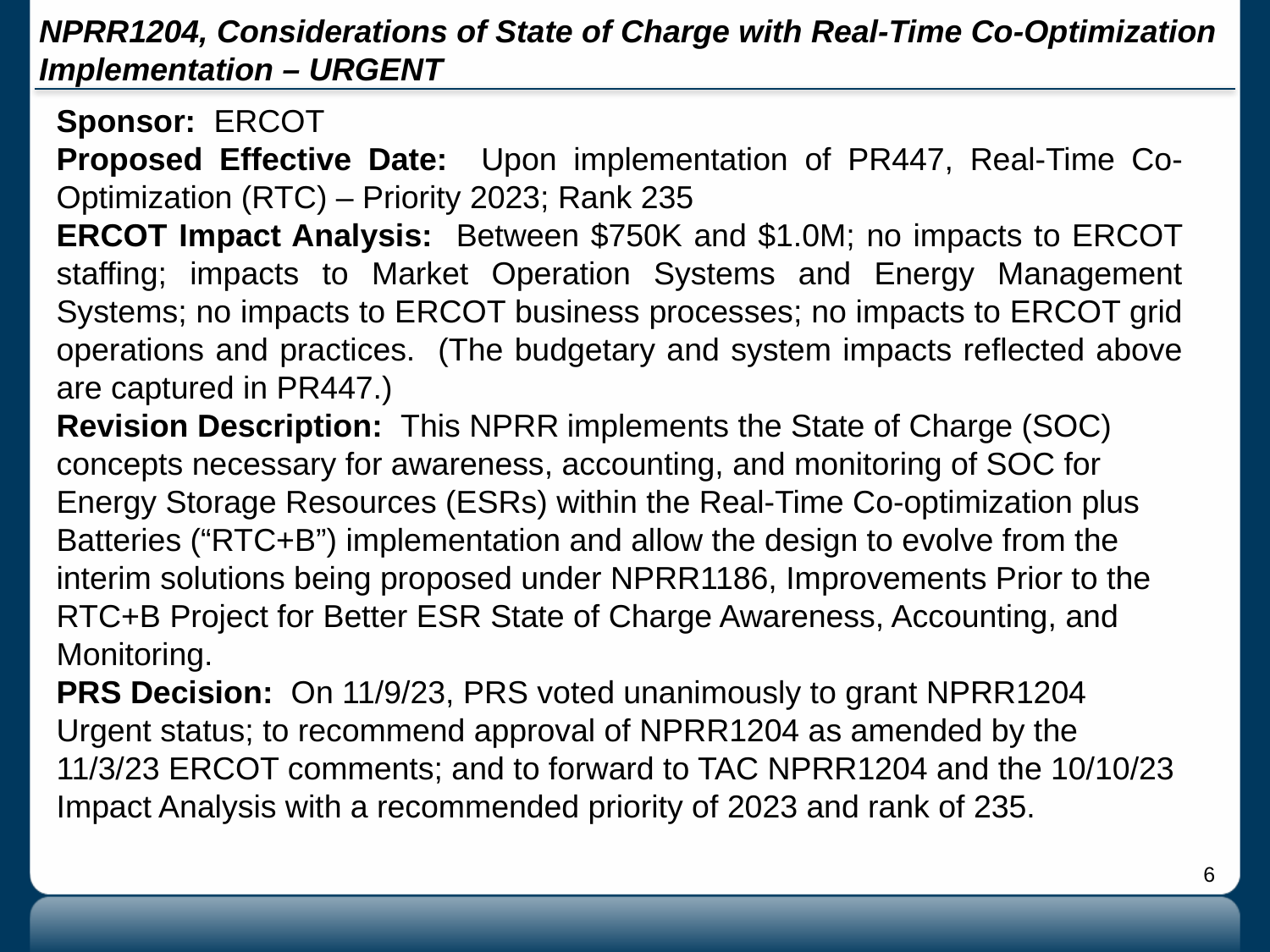

# NPRR1204, Considerations of State of Charge with Real-Time Co-Optimization Implementation – URGENT
Sponsor:  ERCOT
Proposed Effective Date:  Upon implementation of PR447, Real-Time Co-Optimization (RTC) – Priority 2023; Rank 235
ERCOT Impact Analysis:  Between $750K and $1.0M; no impacts to ERCOT staffing; impacts to Market Operation Systems and Energy Management Systems; no impacts to ERCOT business processes; no impacts to ERCOT grid operations and practices.  (The budgetary and system impacts reflected above are captured in PR447.)
Revision Description:  This NPRR implements the State of Charge (SOC) concepts necessary for awareness, accounting, and monitoring of SOC for Energy Storage Resources (ESRs) within the Real-Time Co-optimization plus Batteries (“RTC+B”) implementation and allow the design to evolve from the interim solutions being proposed under NPRR1186, Improvements Prior to the RTC+B Project for Better ESR State of Charge Awareness, Accounting, and Monitoring.
PRS Decision:  On 11/9/23, PRS voted unanimously to grant NPRR1204 Urgent status; to recommend approval of NPRR1204 as amended by the 11/3/23 ERCOT comments; and to forward to TAC NPRR1204 and the 10/10/23 Impact Analysis with a recommended priority of 2023 and rank of 235.